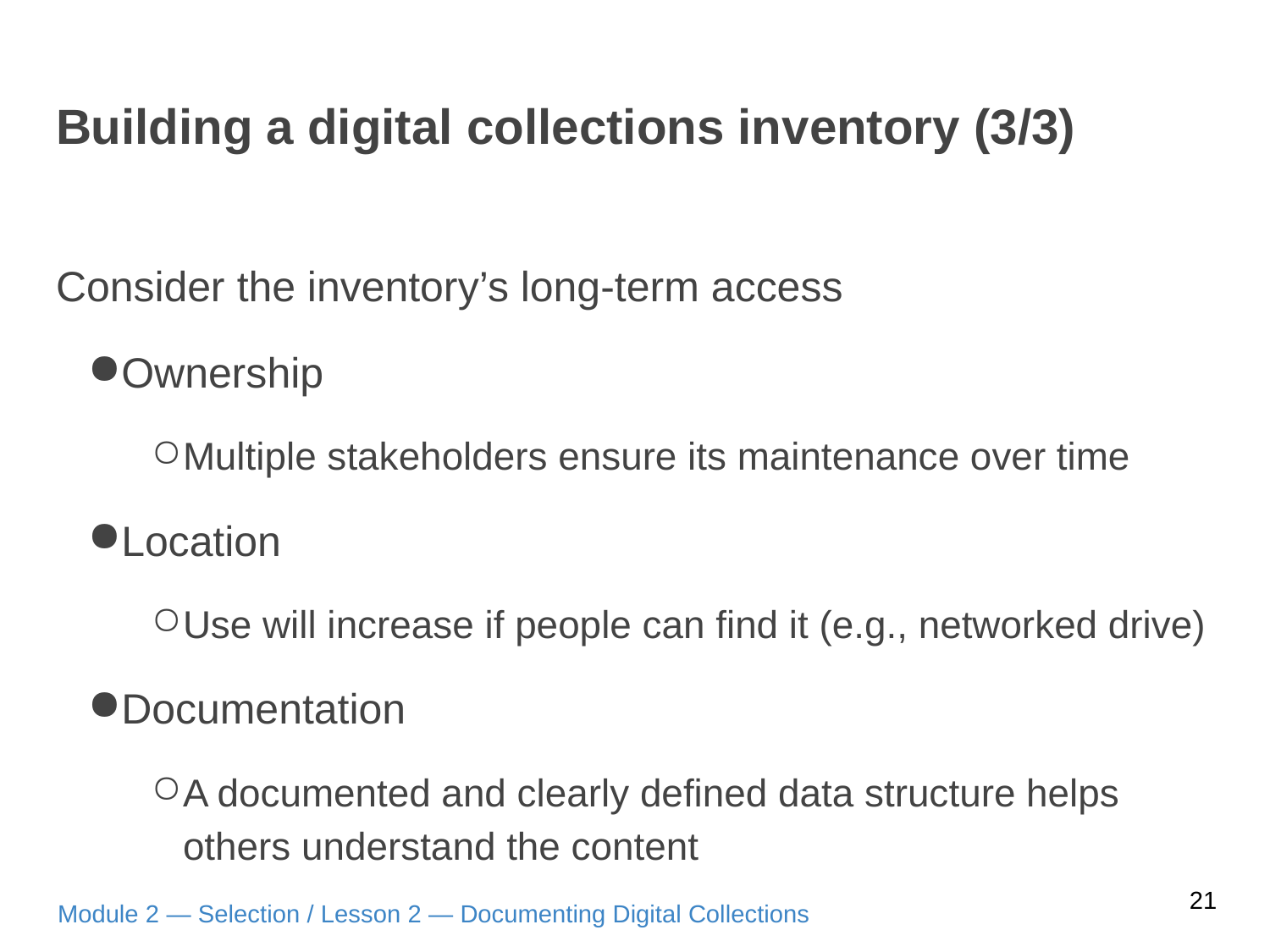

# Building a digital collections inventory (3/3)
Consider the inventory’s long-term access
Ownership
Multiple stakeholders ensure its maintenance over time
Location
Use will increase if people can find it (e.g., networked drive)
Documentation
A documented and clearly defined data structure helps others understand the content

21
Module 2 — Selection / Lesson 2 — Documenting Digital Collections